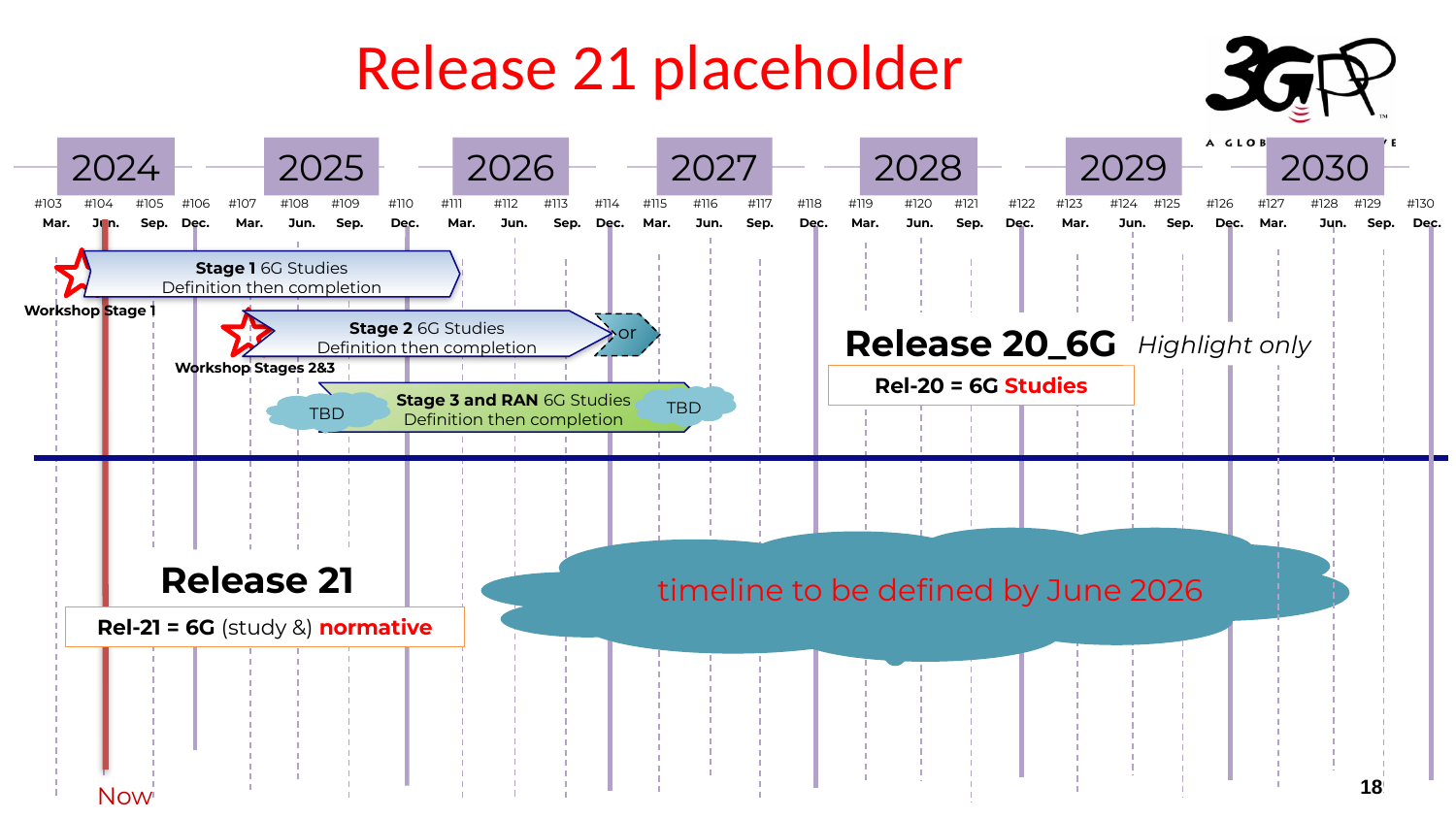

# Release 21 placeholder
2024
2025
2026
2027
2028
2029
2030
#103
#104
#105
#106
#107
#108
#109
#110
#111
#112
#113
#114
#115
#116
#117
#118
#119
#120
#121
#122
#123
#124
#125
#126
#127
#128
#129
#130
Mar.
Jun.
Sep.
Dec.
Mar.
Jun.
Sep.
Dec.
Mar.
Jun.
Sep.
Dec.
Mar.
Jun.
Sep.
Dec.
Mar.
Jun.
Sep.
Dec.
Mar.
Jun.
Sep.
Dec.
Mar.
Jun.
Sep.
Dec.

Stage 1 6G Studies
Definition then completion
Workshop Stage 1

Stage 2 6G Studies
Definition then completion
Release 20_6G
or
Highlight only
Workshop Stages 2&3
Rel-20 = 6G Studies
Stage 3 and RAN 6G Studies
Definition then completion

TBD

TBD

Release 21
timeline to be defined by June 2026
Rel-21 = 6G (study &) normative
Now